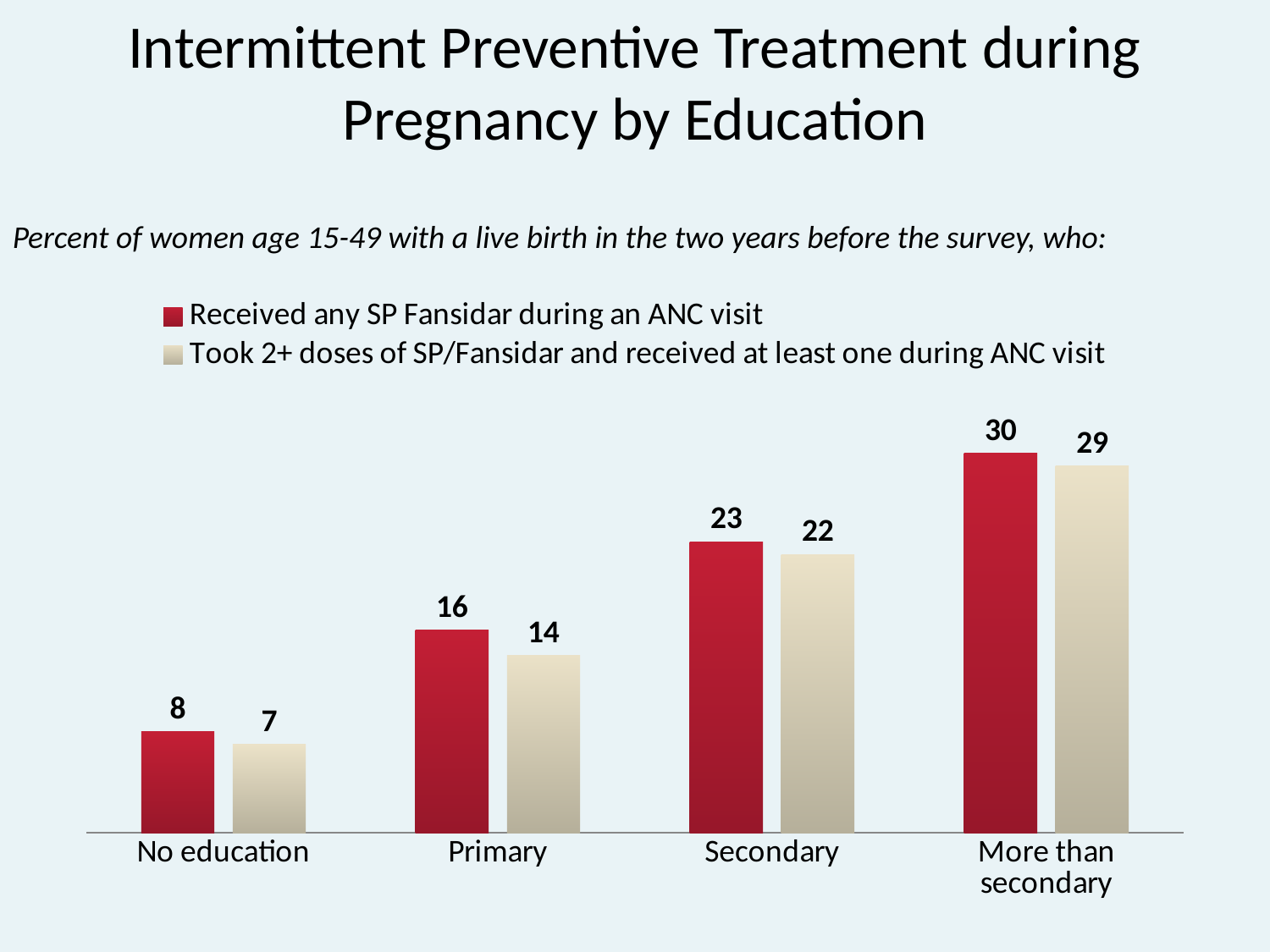

# Intermittent Preventive Treatment during Pregnancy by Education
Percent of women age 15-49 with a live birth in the two years before the survey, who:

### Chart

| Category | Received any SP Fansidar during an ANC visit | Took 2+ doses of SP/Fansidar and received at least one during ANC visit |
|---|---|---|
| No education | 8.0 | 7.0 |
| Primary | 16.0 | 14.0 |
| Secondary | 23.0 | 22.0 |
| More than secondary | 30.0 | 29.0 |